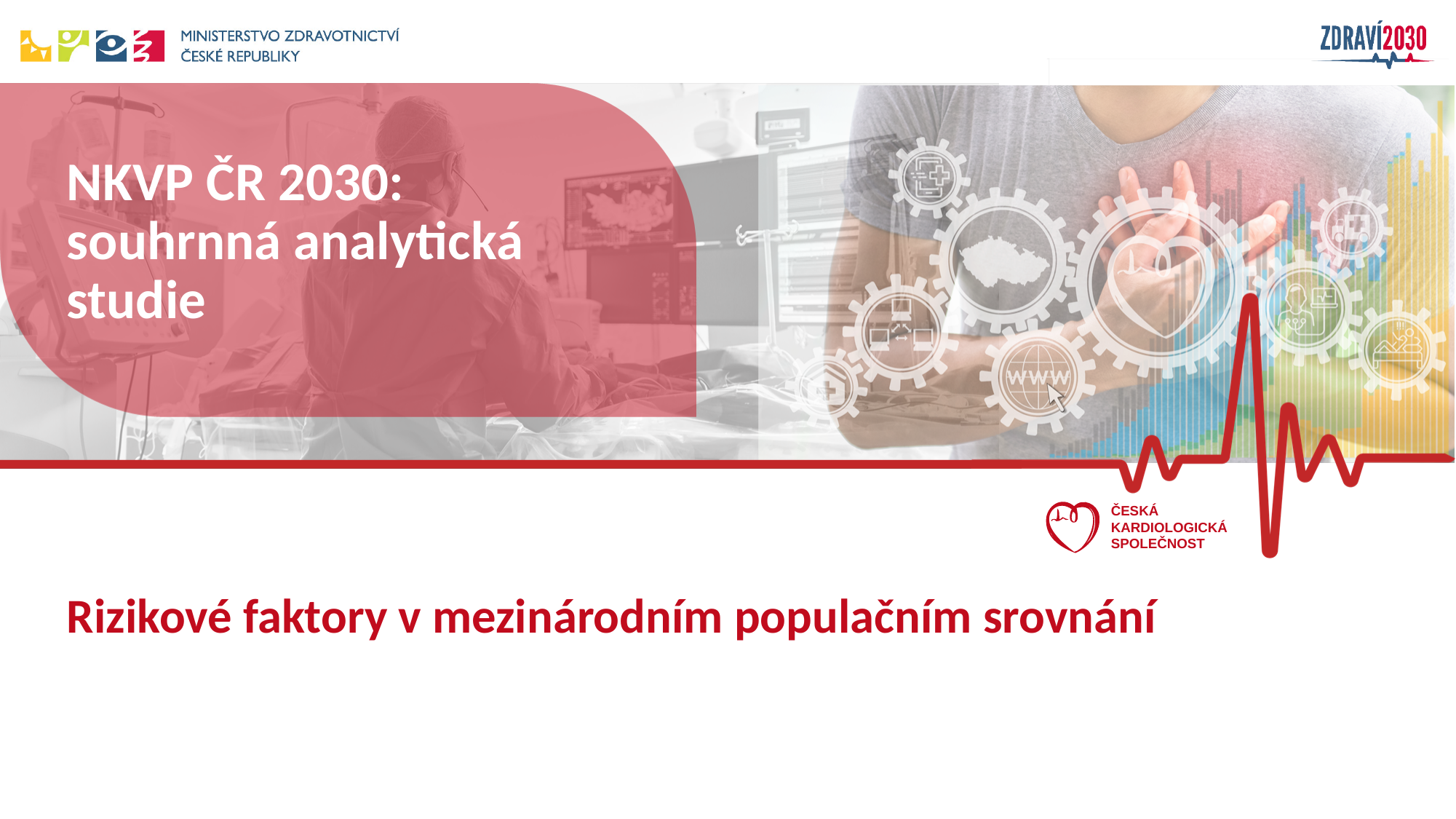

# NKVP ČR 2030: souhrnná analytická studie
Rizikové faktory v mezinárodním populačním srovnání